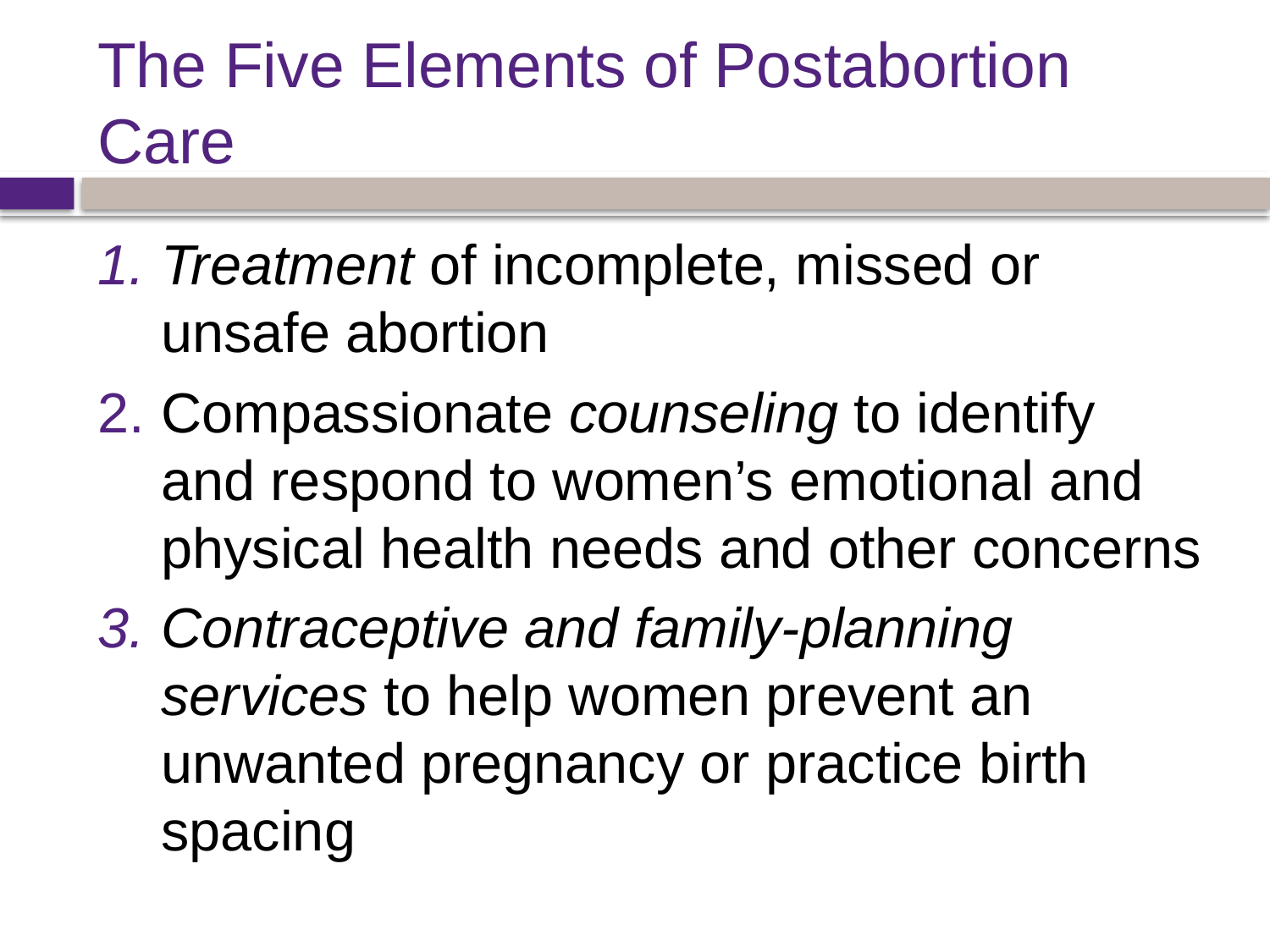

# The Five Elements of Postabortion Care
Treatment of incomplete, missed or unsafe abortion
Compassionate counseling to identify and respond to women’s emotional and physical health needs and other concerns
Contraceptive and family-planning services to help women prevent an unwanted pregnancy or practice birth spacing